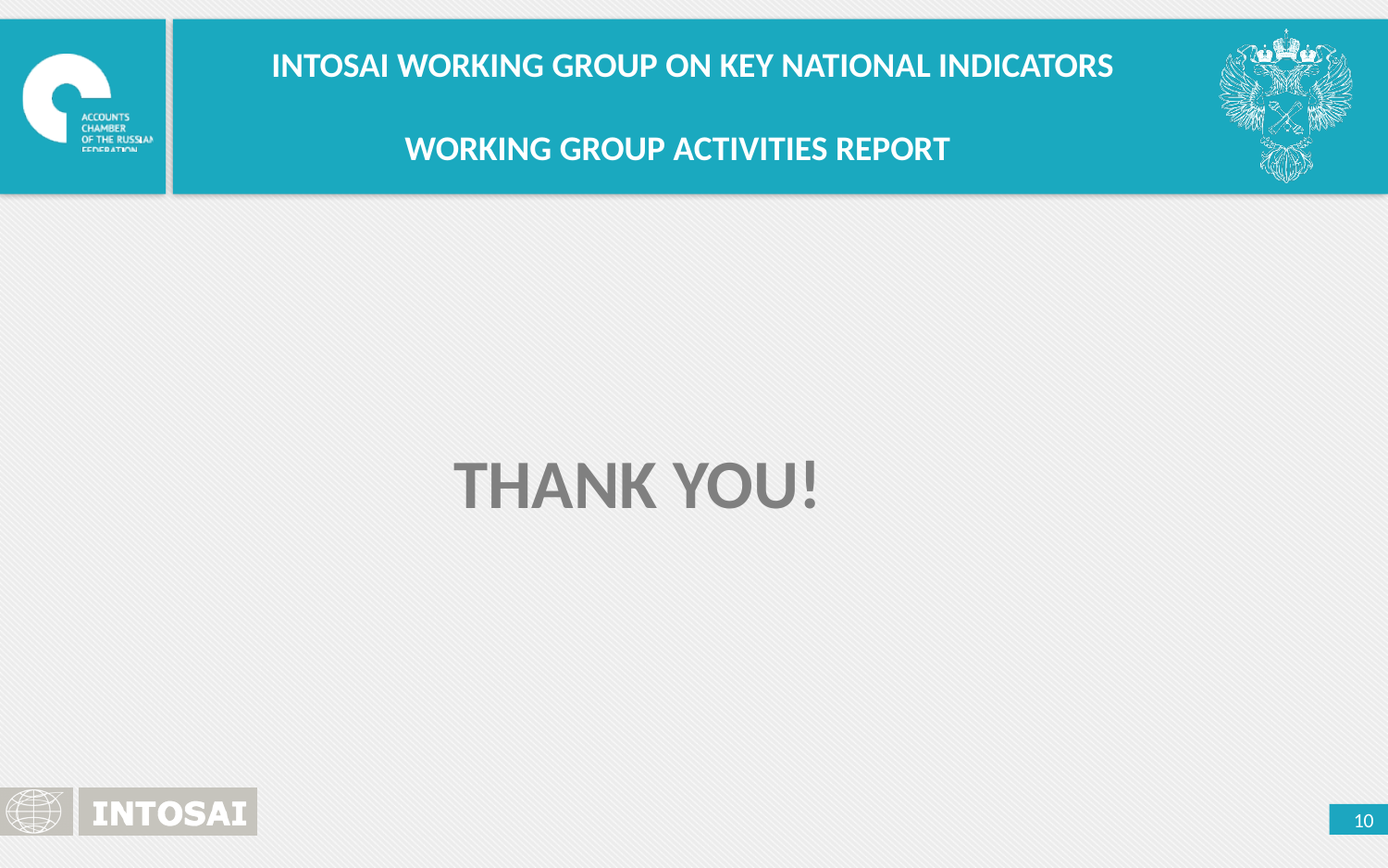

INTOSAI WORKING GROUP ON KEY NATIONAL INDICATORS
 WORKING GROUP ACTIVITIES REPORT
THANK YOU!